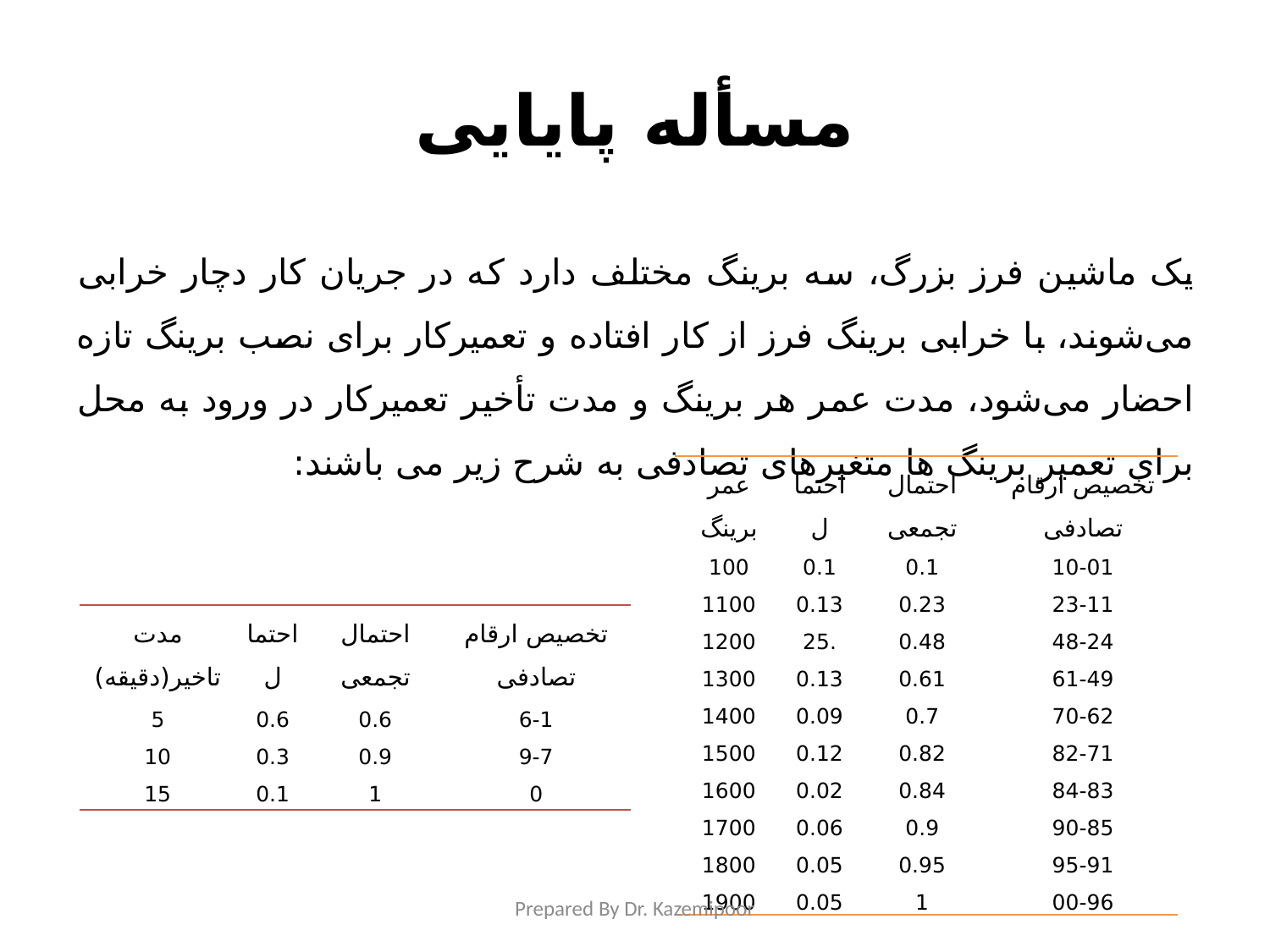

# مسأله پایایی
یک ماشین فرز بزرگ، سه برینگ مختلف دارد که در جریان کار دچار خرابی می‌شوند، با خرابی برینگ فرز از کار افتاده و تعمیرکار برای نصب برینگ تازه احضار می‌شود، مدت عمر هر برینگ و مدت تأخیر تعمیرکار در ورود به محل برای تعمیر برینگ ها متغیرهای تصادفی به شرح زیر می باشند:
| عمر برینگ | احتمال | احتمال تجمعی | تخصیص ارقام تصادفی |
| --- | --- | --- | --- |
| 100 1100 1200 1300 1400 1500 1600 1700 1800 1900 | 0.1 0.13 .25 0.13 0.09 0.12 0.02 0.06 0.05 0.05 | 0.1 0.23 0.48 0.61 0.7 0.82 0.84 0.9 0.95 1 | 10-01 23-11 48-24 61-49 70-62 82-71 84-83 90-85 95-91 00-96 |
| مدت تاخیر(دقیقه) | احتمال | احتمال تجمعی | تخصیص ارقام تصادفی |
| --- | --- | --- | --- |
| 5 10 15 | 0.6 0.3 0.1 | 0.6 0.9 1 | 6-1 9-7 0 |
Prepared By Dr. Kazemipoor